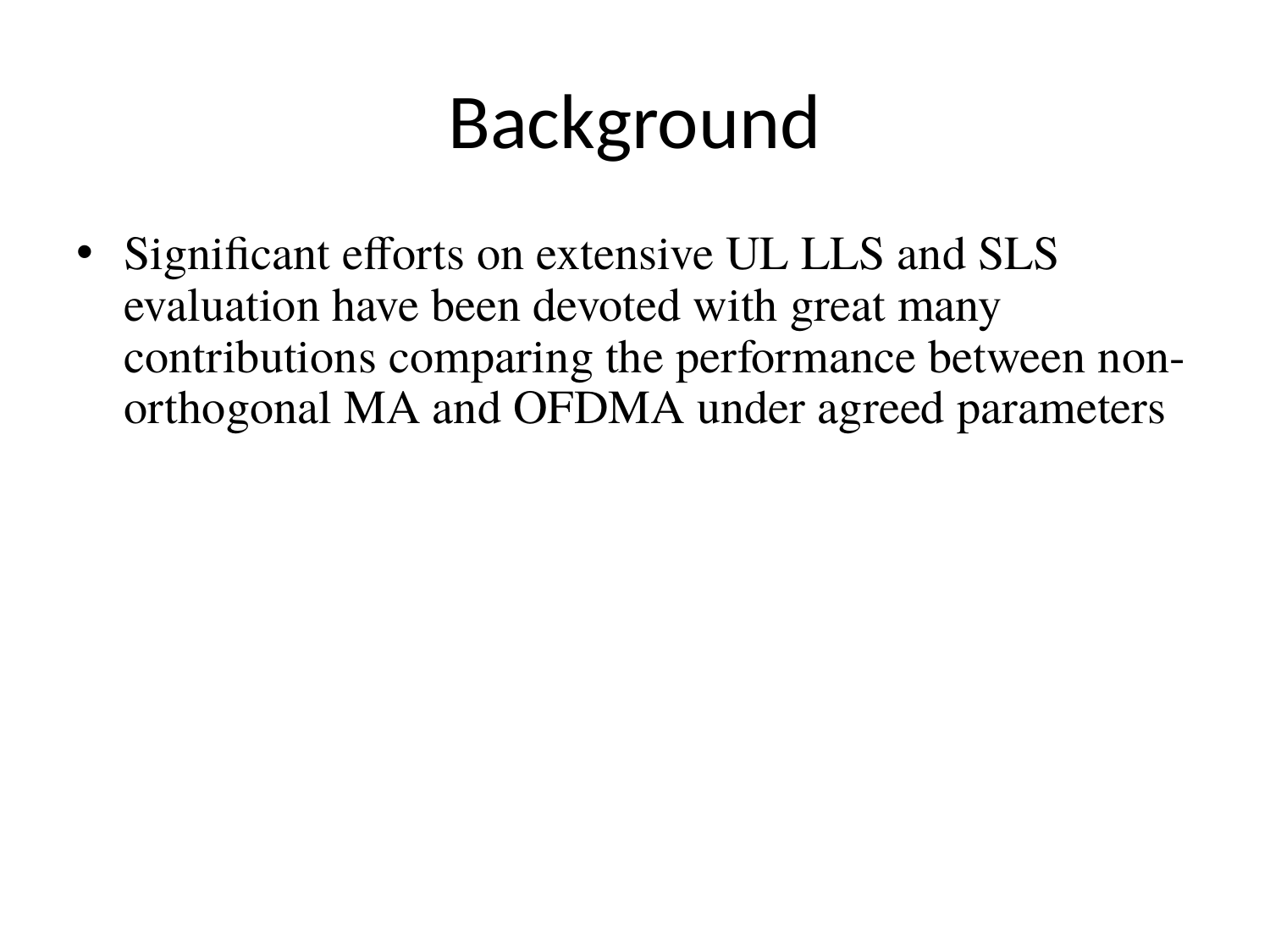

# Background
Significant efforts on extensive UL LLS and SLS evaluation have been devoted with great many contributions comparing the performance between non-orthogonal MA and OFDMA under agreed parameters